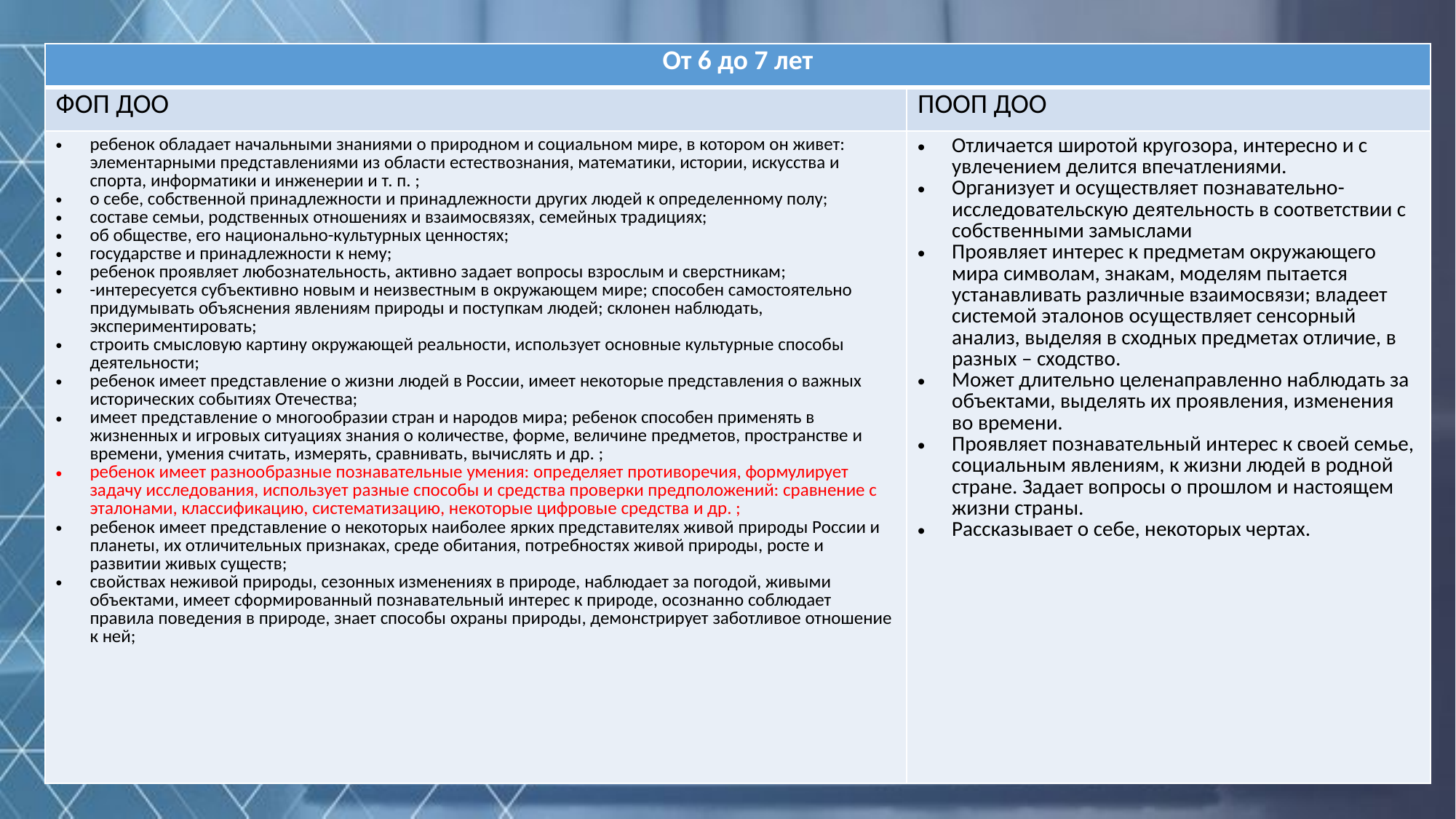

| От 6 до 7 лет |  |
| --- | --- |
| ФОП ДОО | ПООП ДОО |
| ребенок обладает начальными знаниями о природном и социальном мире, в котором он живет: элементарными представлениями из области естествознания, математики, истории, искусства и спорта, информатики и инженерии и т. п. ; о себе, собственной принадлежности и принадлежности других людей к определенному полу; составе семьи, родственных отношениях и взаимосвязях, семейных традициях; об обществе, его национально-культурных ценностях; государстве и принадлежности к нему; ребенок проявляет любознательность, активно задает вопросы взрослым и сверстникам; -интересуется субъективно новым и неизвестным в окружающем мире; способен самостоятельно придумывать объяснения явлениям природы и поступкам людей; склонен наблюдать, экспериментировать; строить смысловую картину окружающей реальности, использует основные культурные способы деятельности; ребенок имеет представление о жизни людей в России, имеет некоторые представления о важных исторических событиях Отечества; имеет представление о многообразии стран и народов мира; ребенок способен применять в жизненных и игровых ситуациях знания о количестве, форме, величине предметов, пространстве и времени, умения считать, измерять, сравнивать, вычислять и др. ; ребенок имеет разнообразные познавательные умения: определяет противоречия, формулирует задачу исследования, использует разные способы и средства проверки предположений: сравнение с эталонами, классификацию, систематизацию, некоторые цифровые средства и др. ; ребенок имеет представление о некоторых наиболее ярких представителях живой природы России и планеты, их отличительных признаках, среде обитания, потребностях живой природы, росте и развитии живых существ; свойствах неживой природы, сезонных изменениях в природе, наблюдает за погодой, живыми объектами, имеет сформированный познавательный интерес к природе, осознанно соблюдает правила поведения в природе, знает способы охраны природы, демонстрирует заботливое отношение к ней; | Отличается широтой кругозора, интересно и с увлечением делится впечатлениями. Организует и осуществляет познавательно-исследовательскую деятельность в соответствии с собственными замыслами Проявляет интерес к предметам окружающего мира символам, знакам, моделям пытается устанавливать различные взаимосвязи; владеет системой эталонов осуществляет сенсорный анализ, выделяя в сходных предметах отличие, в разных – сходство. Может длительно целенаправленно наблюдать за объектами, выделять их проявления, изменения во времени. Проявляет познавательный интерес к своей семье, социальным явлениям, к жизни людей в родной стране. Задает вопросы о прошлом и настоящем жизни страны. Рассказывает о себе, некоторых чертах. |
# 0